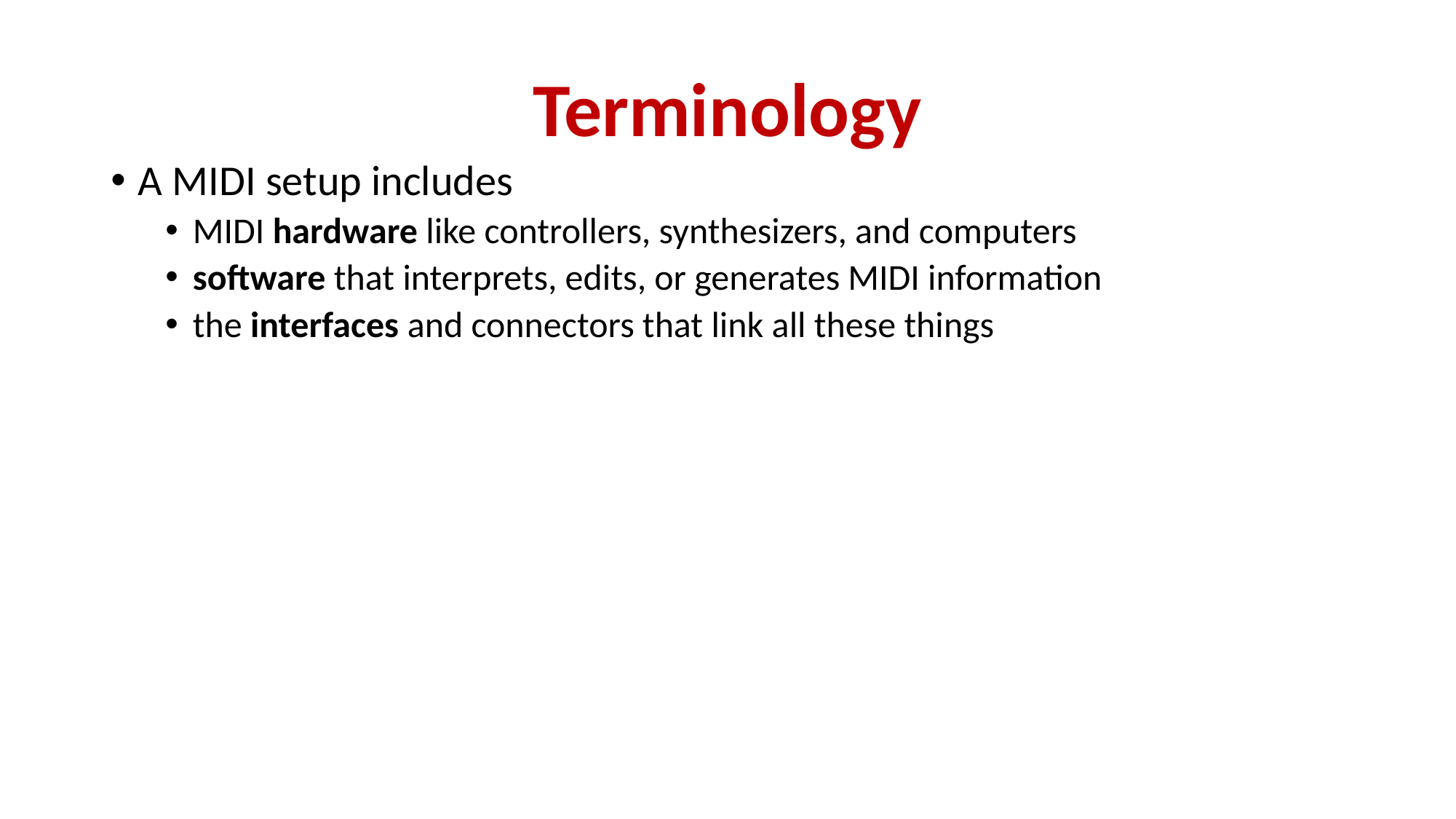

# Terminology
A MIDI setup includes
MIDI hardware like controllers, synthesizers, and computers
software that interprets, edits, or generates MIDI information
the interfaces and connectors that link all these things